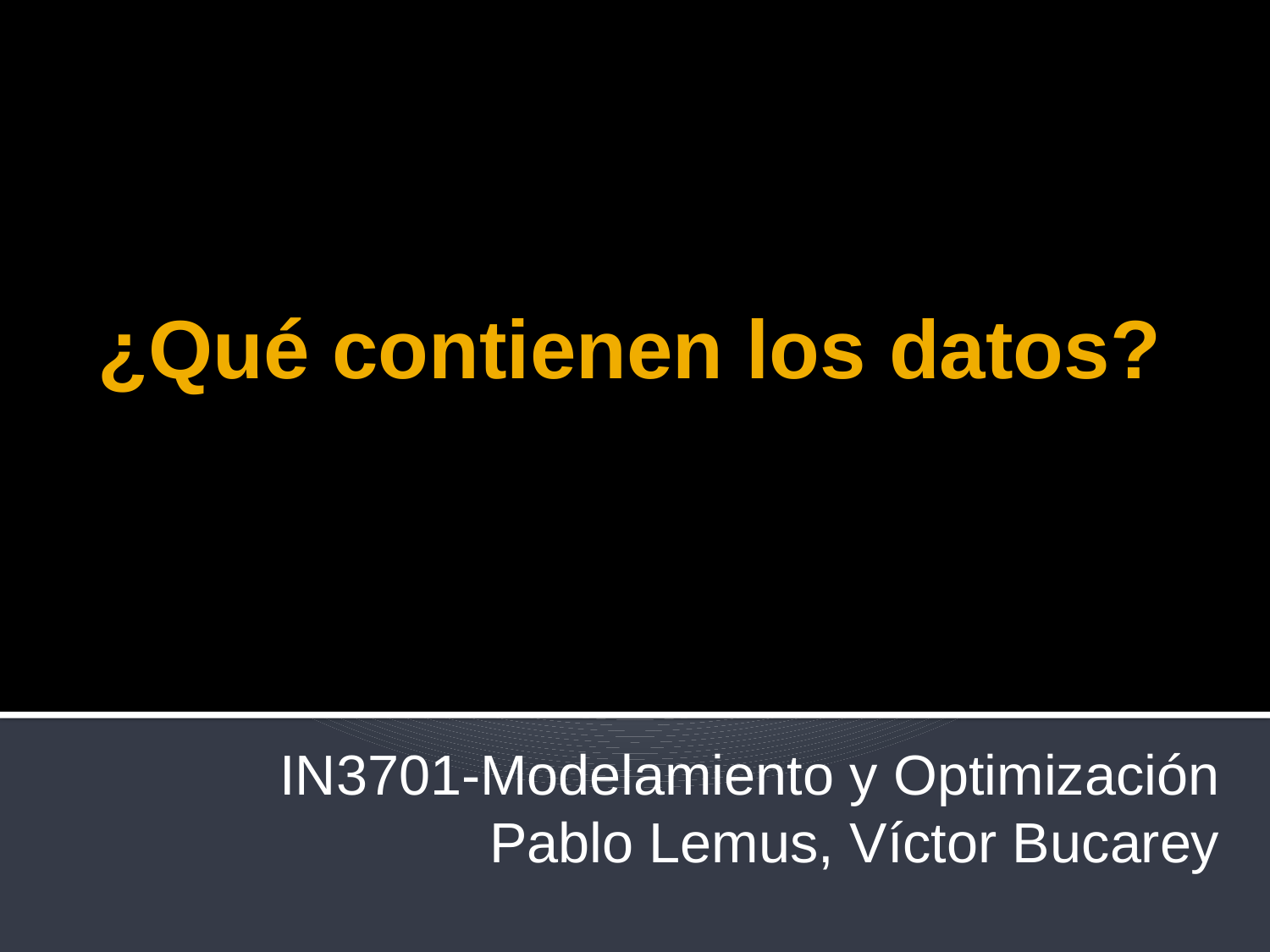

# ¿Qué contienen los datos?
IN3701-Modelamiento y Optimización
Pablo Lemus, Víctor Bucarey